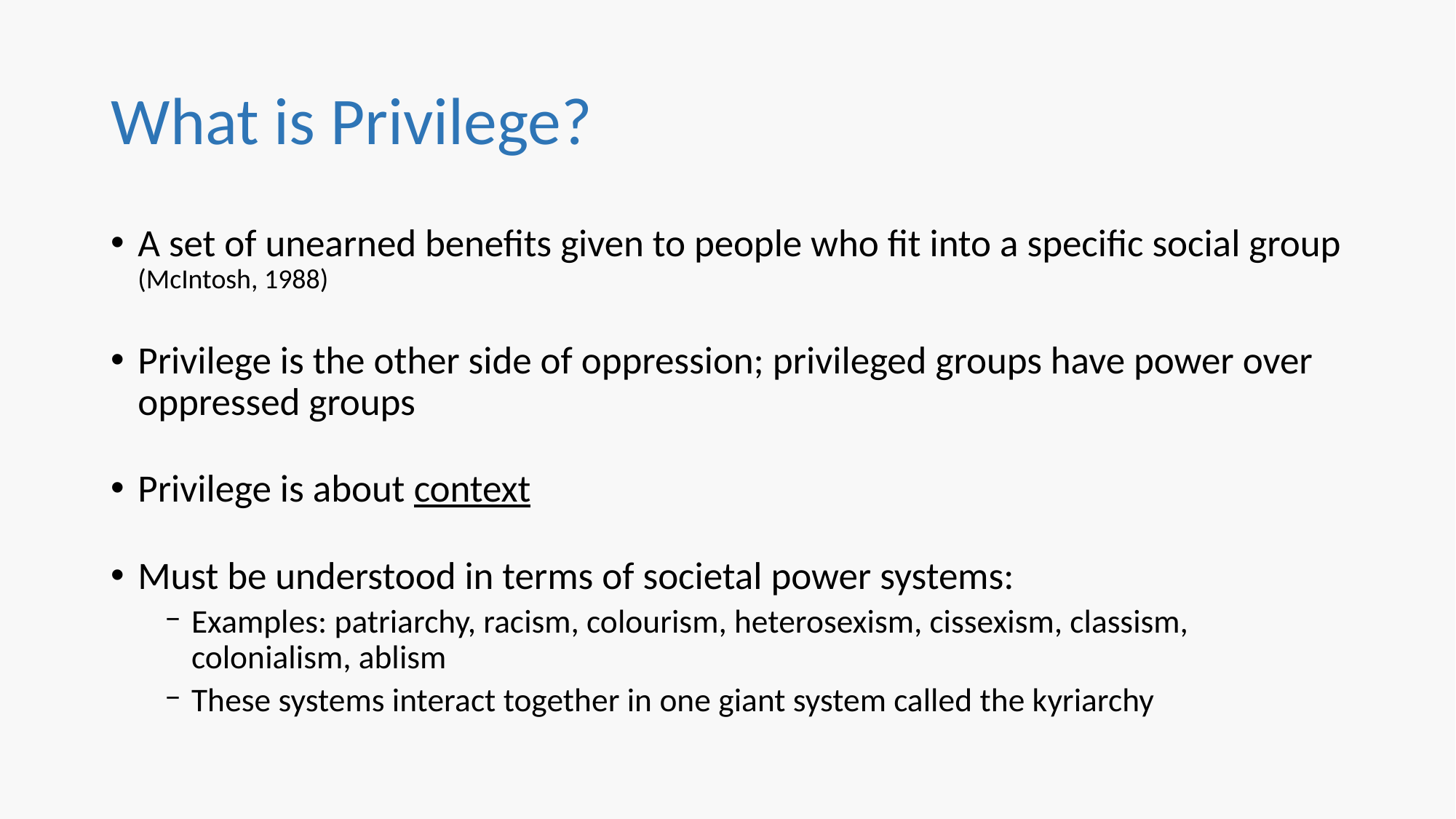

# What is Privilege?
A set of unearned benefits given to people who fit into a specific social group (McIntosh, 1988)

Privilege is the other side of oppression; privileged groups have power over oppressed groups

Privilege is about context

Must be understood in terms of societal power systems:
Examples: patriarchy, racism, colourism, heterosexism, cissexism, classism, colonialism, ablism
These systems interact together in one giant system called the kyriarchy